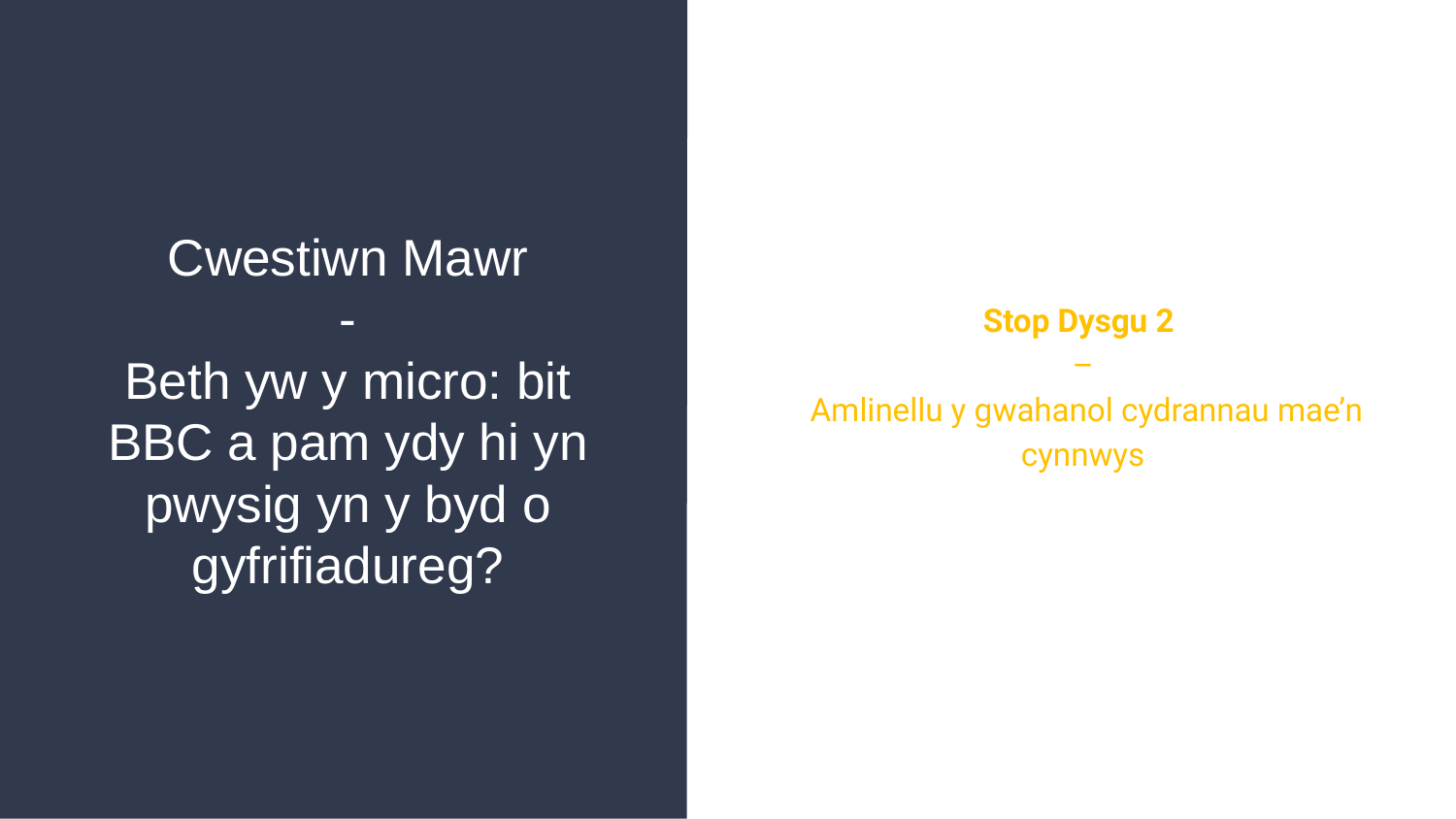

Stop Dysgu 2
–
 Amlinellu y gwahanol cydrannau mae’n cynnwys

# Cwestiwn Mawr - Beth yw y micro: bit BBC a pam ydy hi yn pwysig yn y byd o gyfrifiadureg?